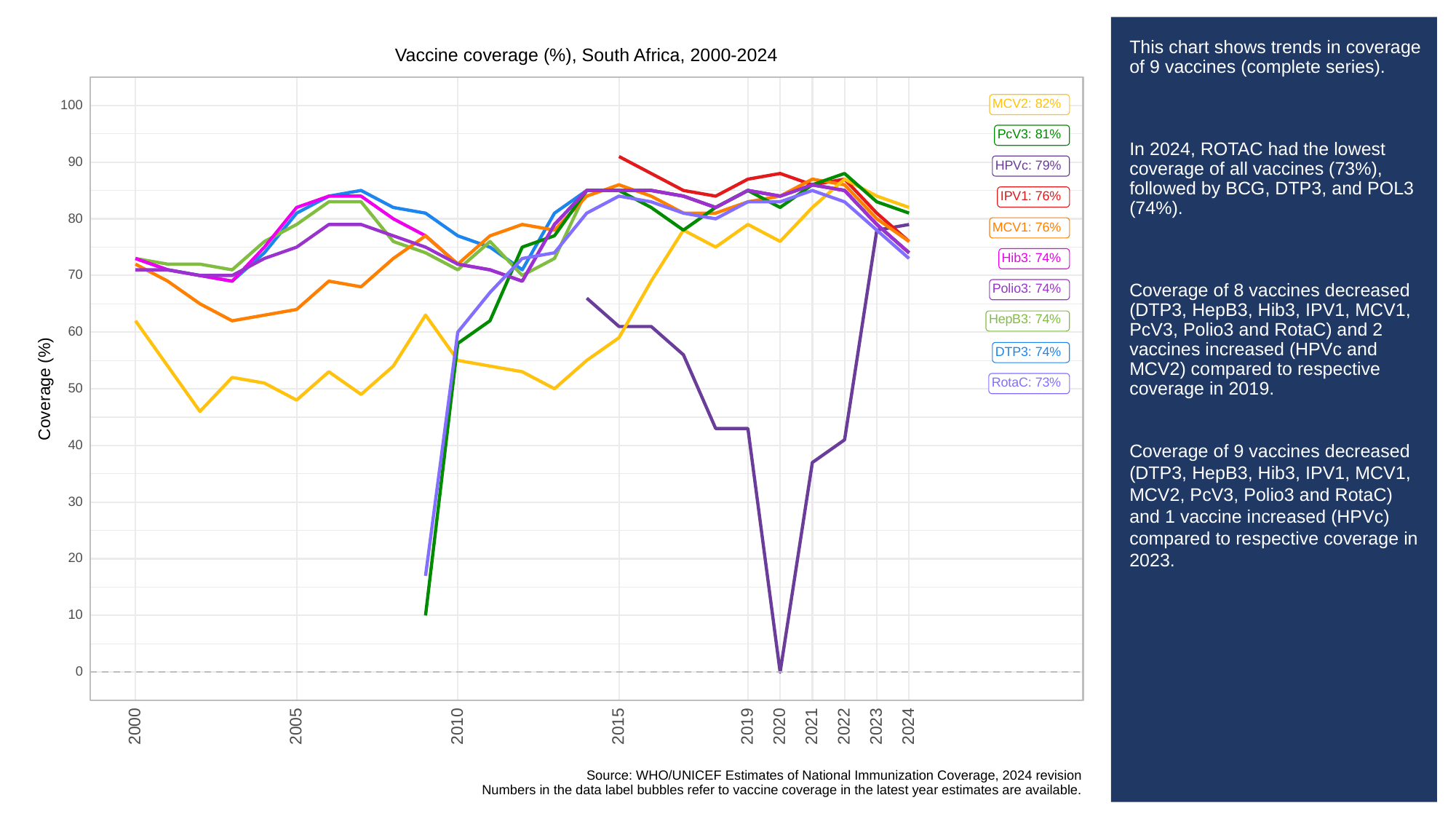

# This chart shows trends in coverage of 9 vaccines (complete series).

In 2024, ROTAC had the lowest coverage of all vaccines (73%), followed by BCG, DTP3, and POL3 (74%).

Coverage of 8 vaccines decreased (DTP3, HepB3, Hib3, IPV1, MCV1, PcV3, Polio3 and RotaC) and 2 vaccines increased (HPVc and MCV2) compared to respective coverage in 2019.

Coverage of 9 vaccines decreased (DTP3, HepB3, Hib3, IPV1, MCV1, MCV2, PcV3, Polio3 and RotaC) and 1 vaccine increased (HPVc) compared to respective coverage in 2023.

Vaccine coverage (%), South Africa, 2000-2024

MCV2: 82%
100

PcV3: 81%

90
HPVc: 79%

IPV1: 76%

80

MCV1: 76%

Hib3: 74%

70

Polio3: 74%

HepB3: 74%
60

DTP3: 74%

RotaC: 73%
Coverage (%)
50

40

30

20

10

0

2023
2000
2005
2010
2015
2019
2020
2021
2022
2024
Source: WHO/UNICEF Estimates of National Immunization Coverage, 2024 revision
Numbers in the data label bubbles refer to vaccine coverage in the latest year estimates are available.